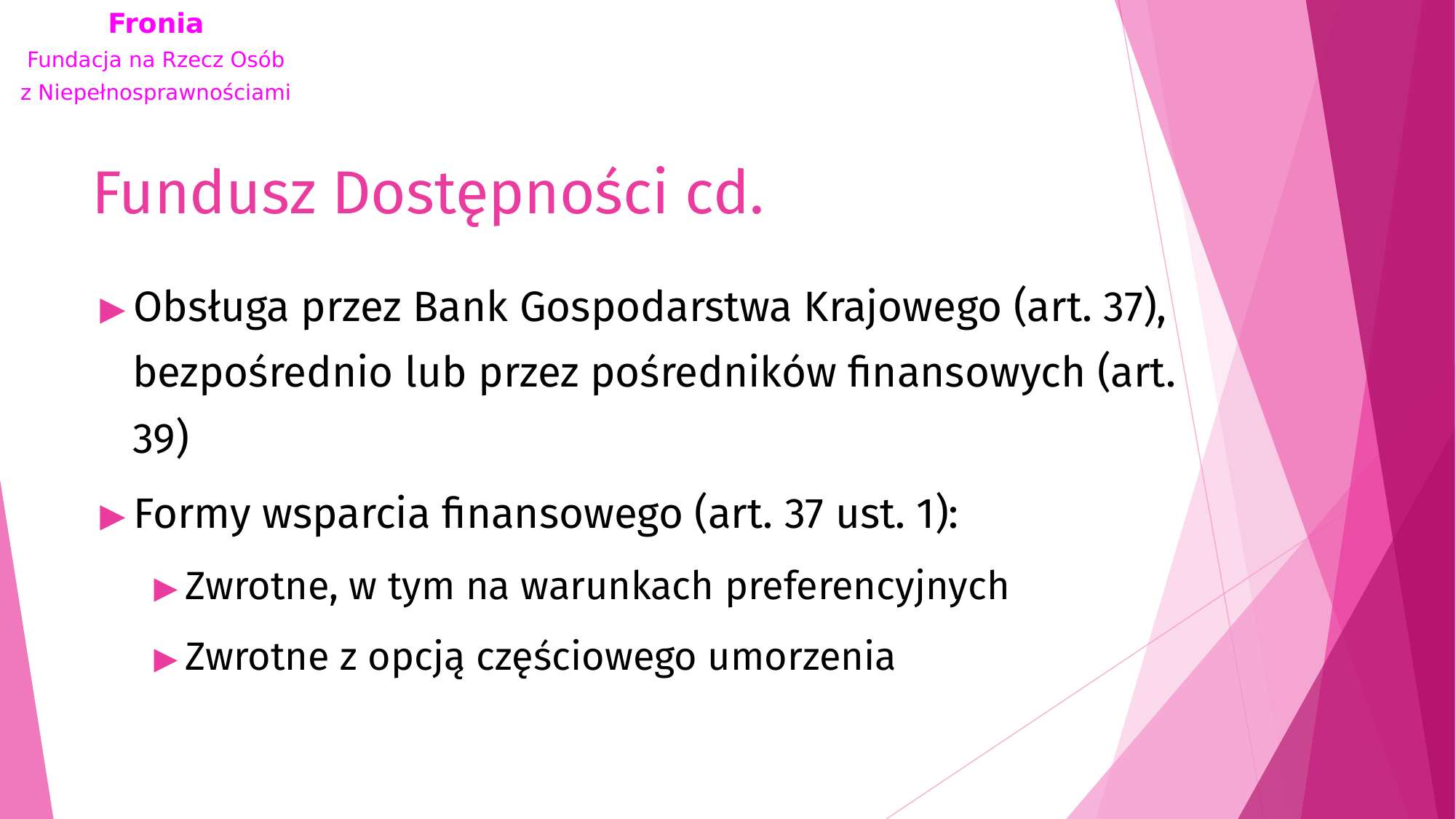

# Fundusz Dostępności cd.
Obsługa przez Bank Gospodarstwa Krajowego (art. 37), bezpośrednio lub przez pośredników finansowych (art. 39)
Formy wsparcia finansowego (art. 37 ust. 1):
Zwrotne, w tym na warunkach preferencyjnych
Zwrotne z opcją częściowego umorzenia